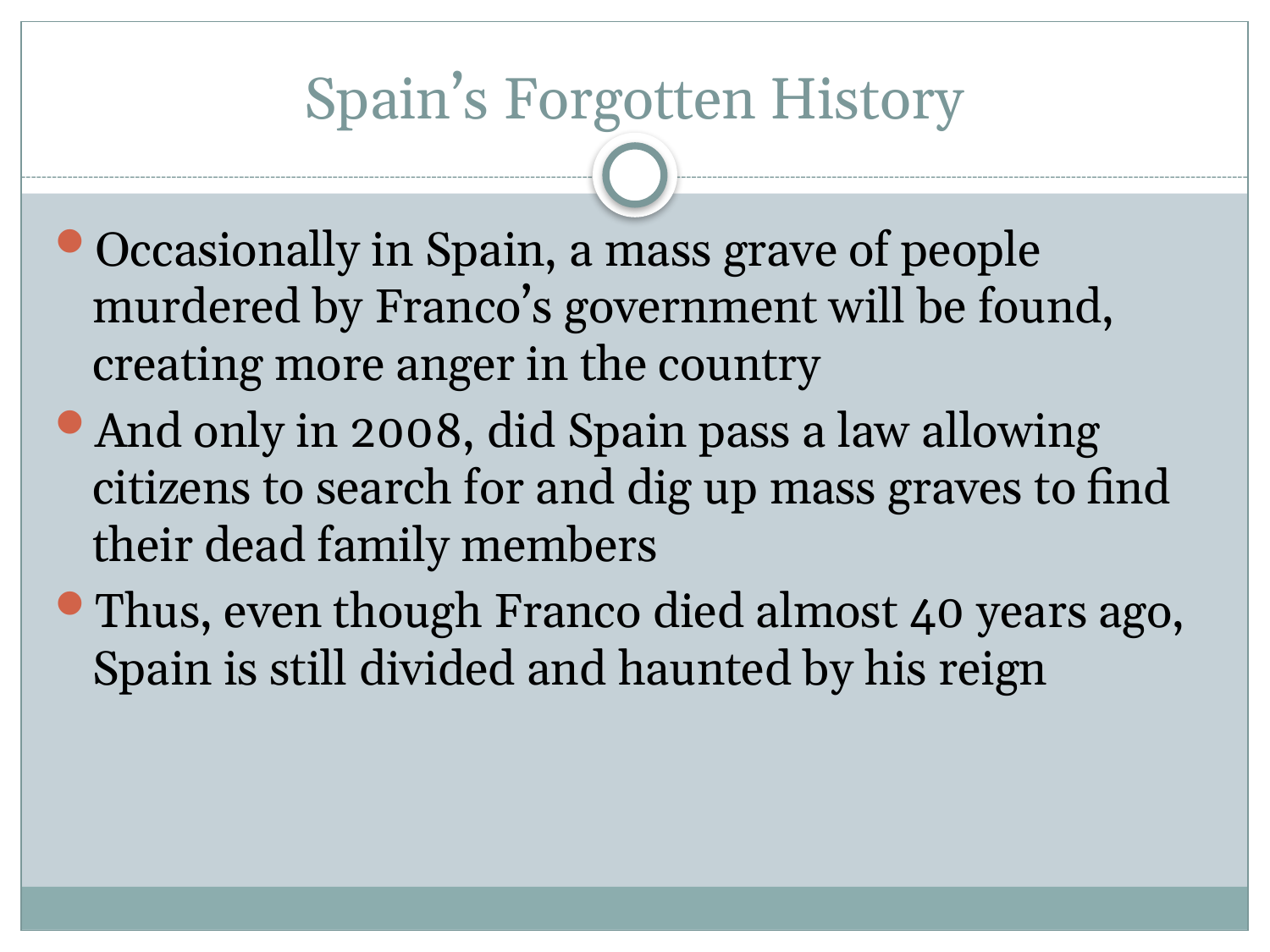

# Spain’s Forgotten History
Occasionally in Spain, a mass grave of people murdered by Franco’s government will be found, creating more anger in the country
And only in 2008, did Spain pass a law allowing citizens to search for and dig up mass graves to find their dead family members
Thus, even though Franco died almost 40 years ago, Spain is still divided and haunted by his reign